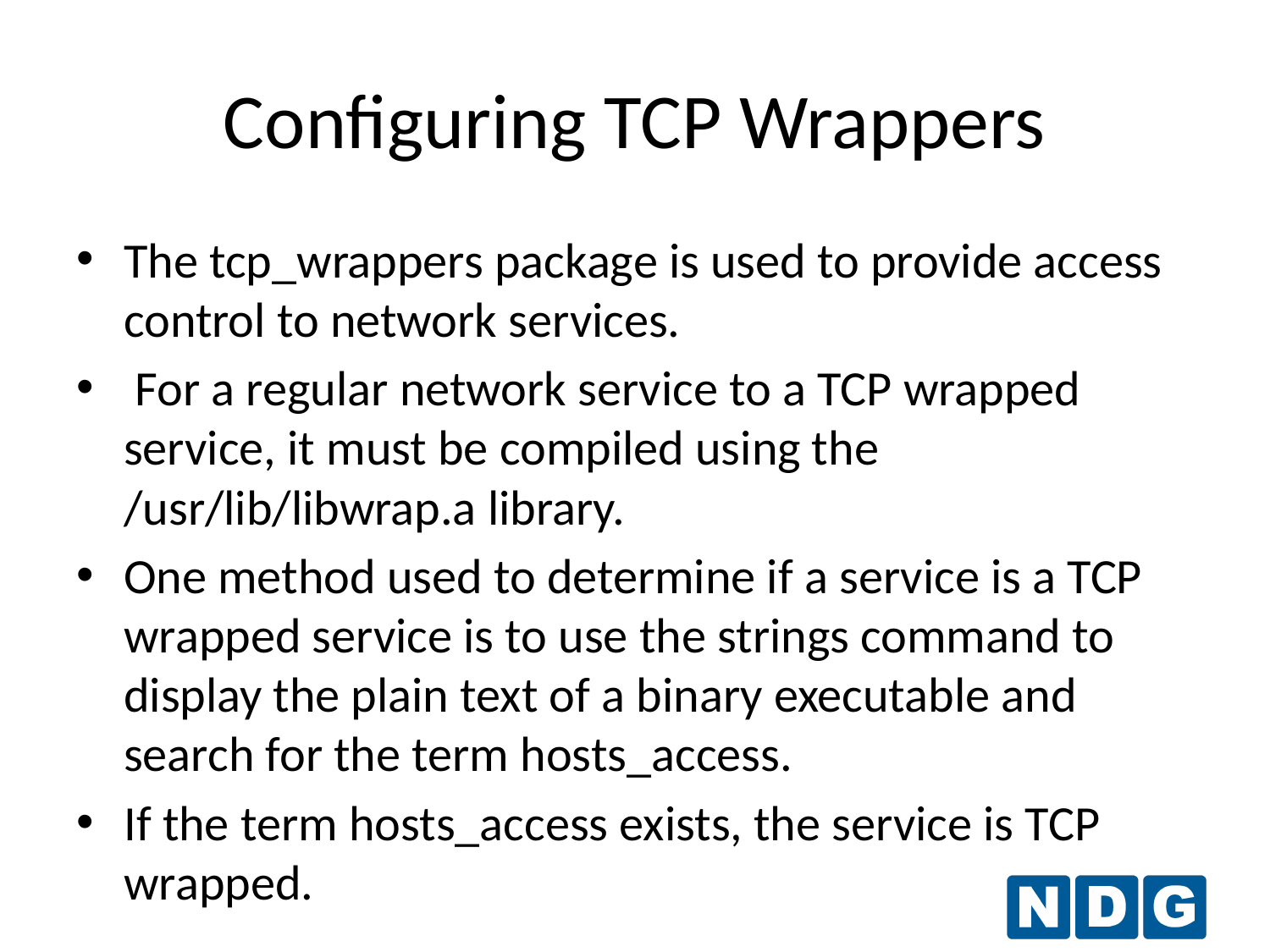

# Configuring TCP Wrappers
The tcp_wrappers package is used to provide access control to network services.
 For a regular network service to a TCP wrapped service, it must be compiled using the /usr/lib/libwrap.a library.
One method used to determine if a service is a TCP wrapped service is to use the strings command to display the plain text of a binary executable and search for the term hosts_access.
If the term hosts_access exists, the service is TCP wrapped.